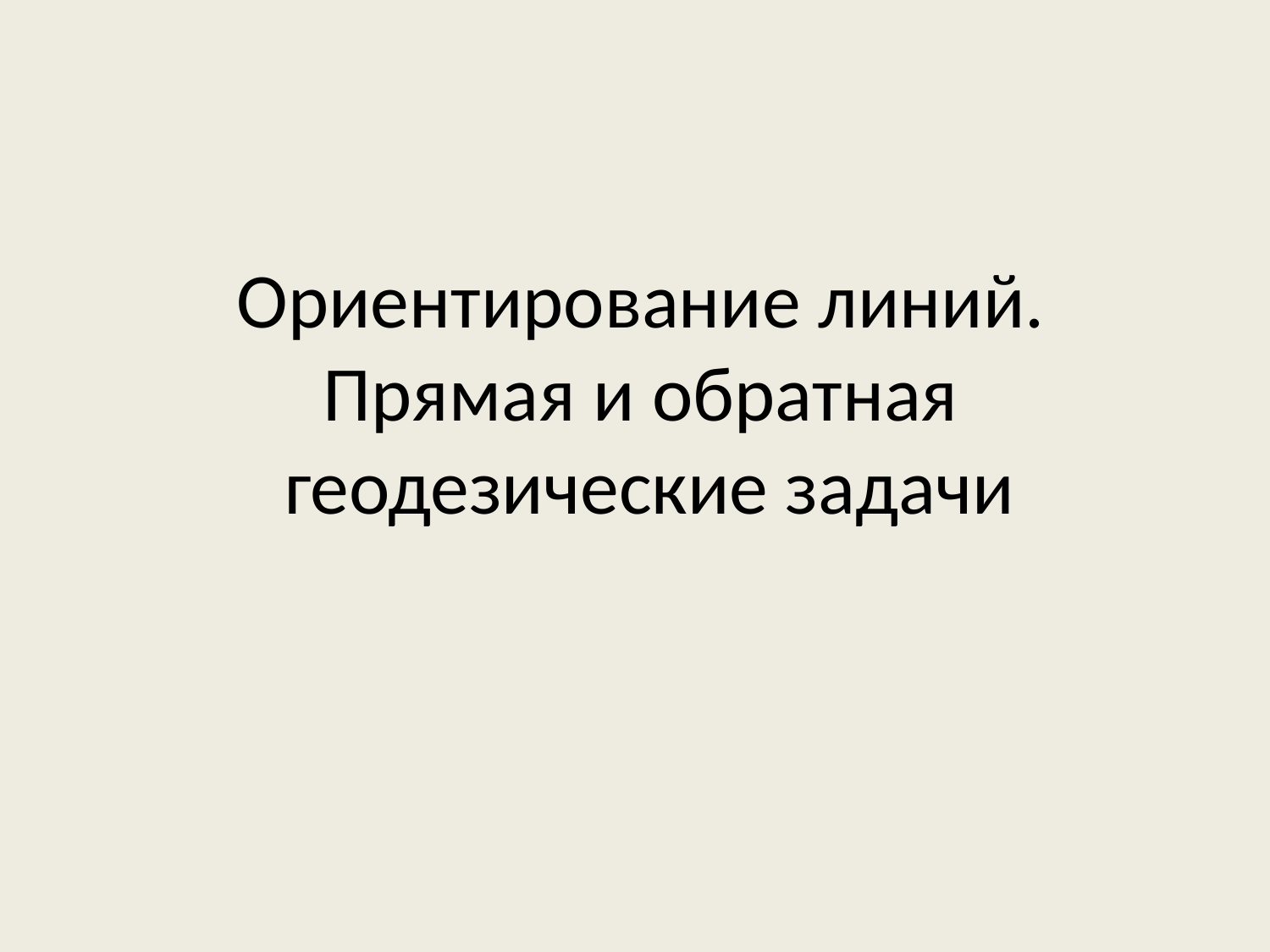

Ориентирование линий.
Прямая и обратная
геодезические задачи